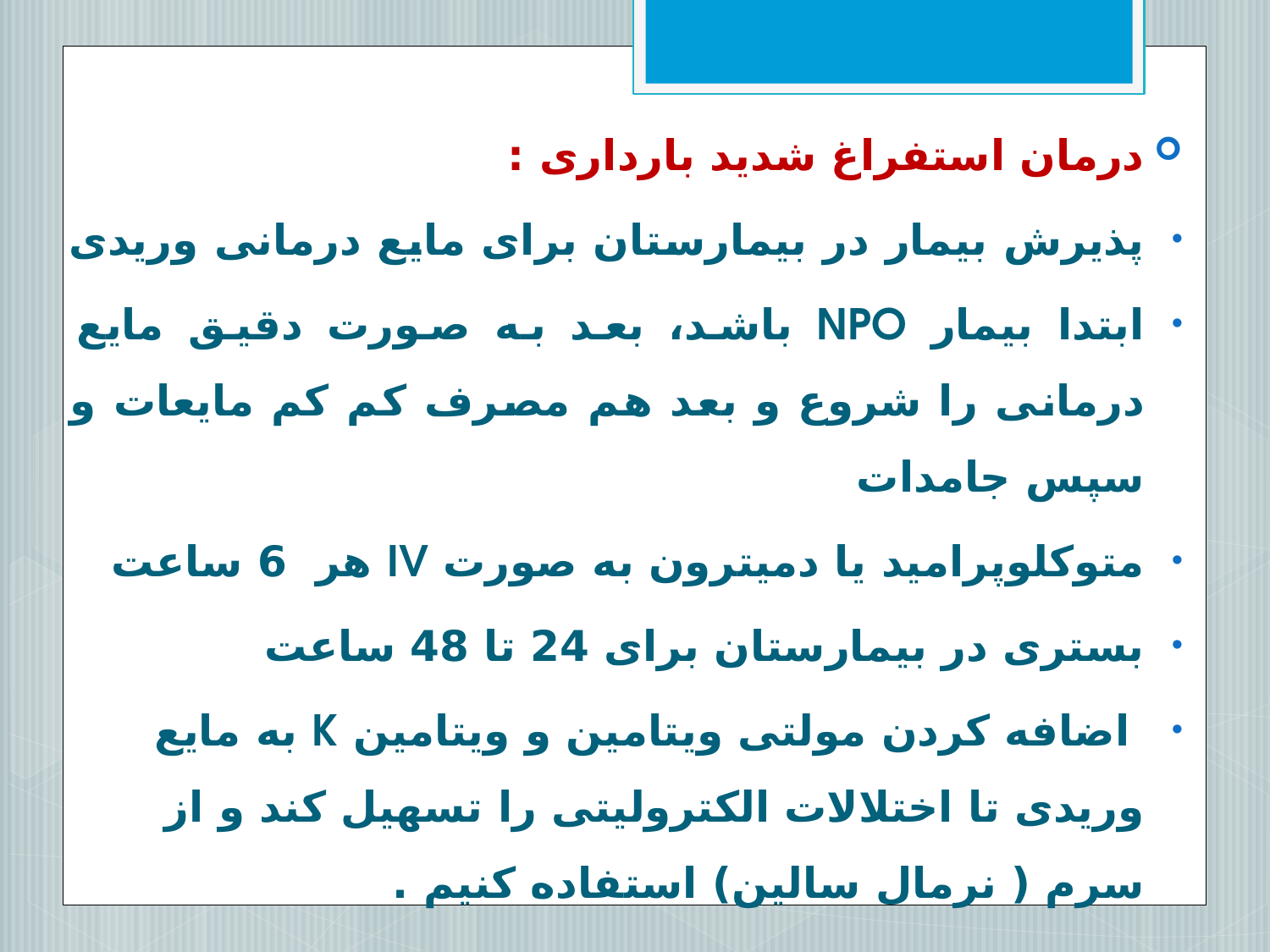

درمان استفراغ شدید بارداری :
پذیرش بیمار در بیمارستان برای مایع درمانی وریدی
ابتدا بیمار NPO باشد، بعد به صورت دقیق مایع درمانی را شروع و بعد هم مصرف کم کم مایعات و سپس جامدات
متوکلوپرامید یا دمیترون به صورت IV هر  6 ساعت
بستری در بیمارستان برای 24 تا 48 ساعت
 اضافه کردن مولتی ویتامین و ویتامین K به مایع وریدی تا اختلالات الکترولیتی را تسهیل کند و از سرم ( نرمال سالین) استفاده کنیم .